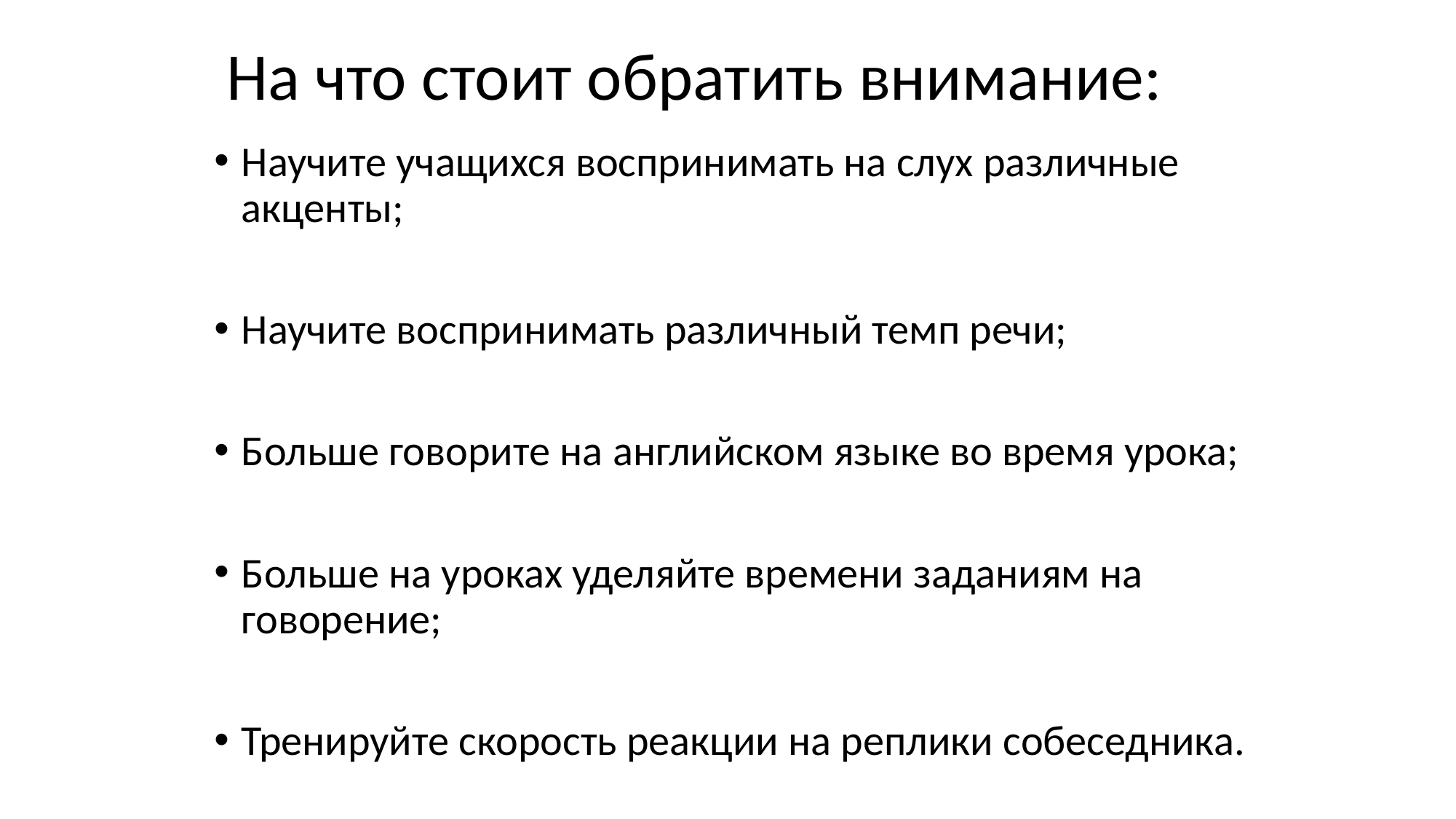

# На что стоит обратить внимание:
Научите учащихся воспринимать на слух различные акценты;

Научите воспринимать различный темп речи;

Больше говорите на английском языке во время урока;

Больше на уроках уделяйте времени заданиям на говорение;

Тренируйте скорость реакции на реплики собеседника.